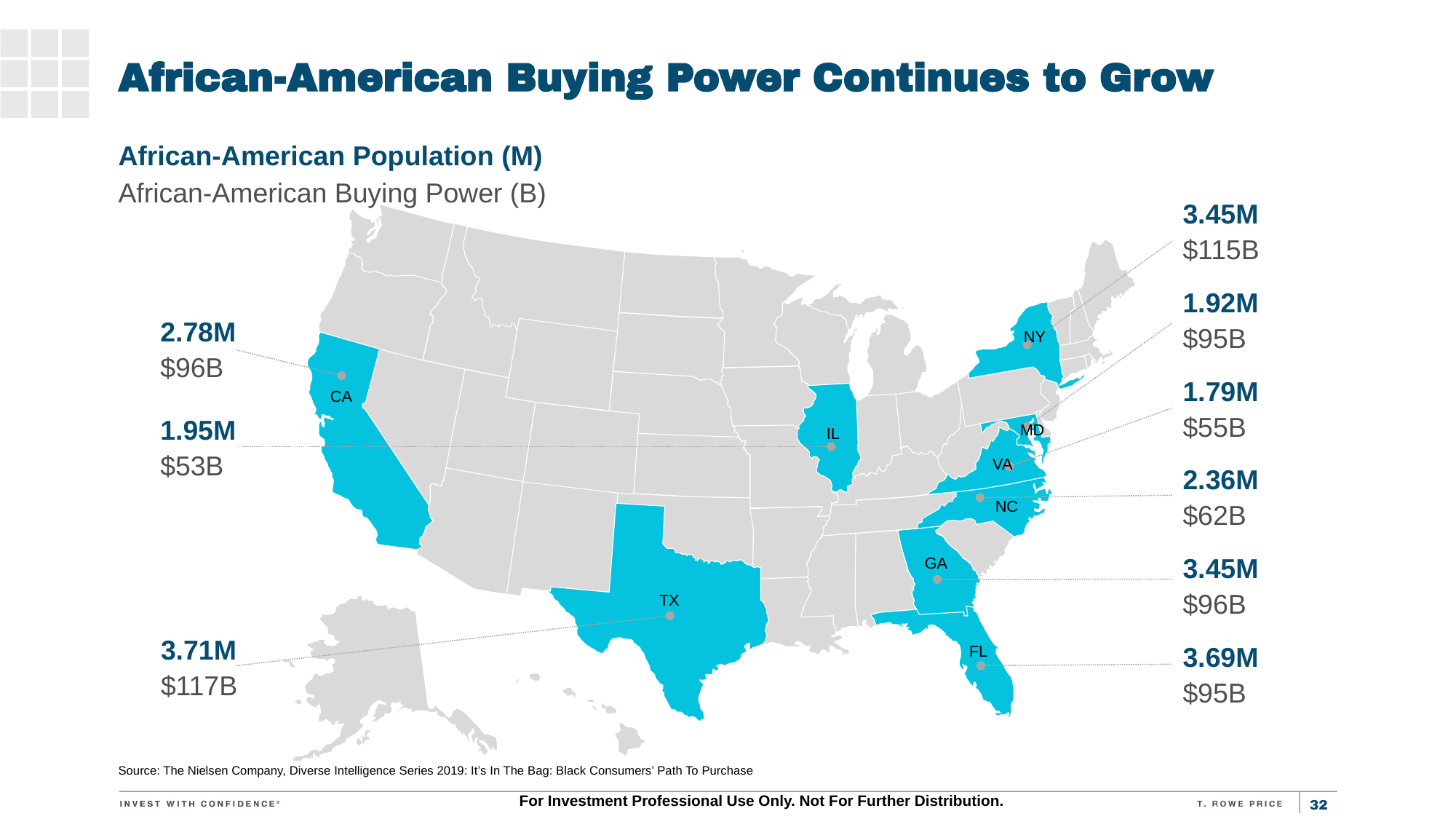

# African-American Buying Power Continues to Grow
African-American Population (M)
African-American Buying Power (B)
3.45M
$115B

1.92M
$95B
2.78M
$96B
NY
1.79M
$55B
CA
1.95M
$53B
MD
IL
VA
2.36M
$62B
NC
GA
3.45M
$96B
TX
3.71M
$117B
FL
3.69M
$95B
Source: The Nielsen Company, Diverse Intelligence Series 2019: It’s In The Bag: Black Consumers’ Path To Purchase